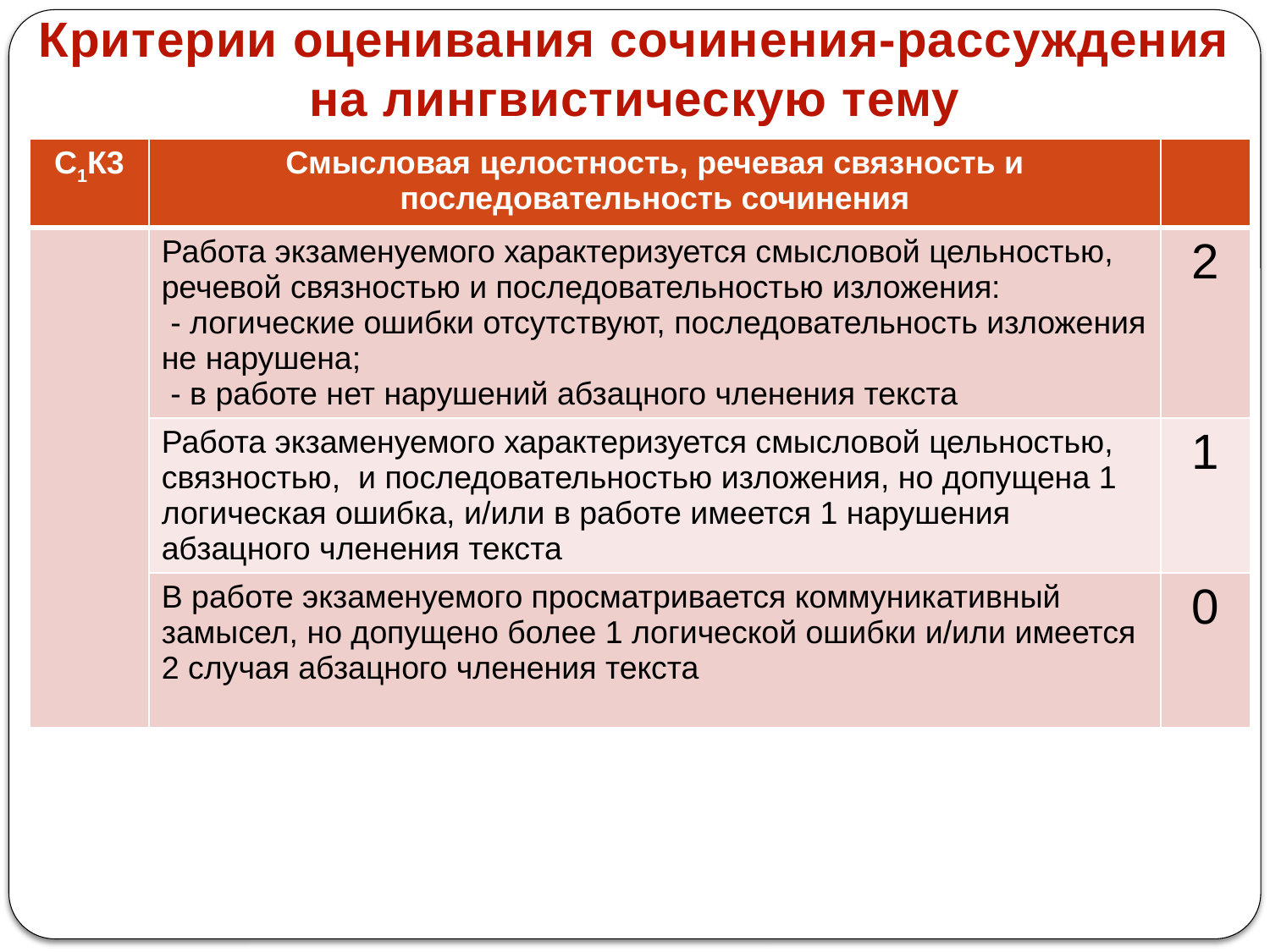

# Критерии оценивания сочинения-рассуждения на лингвистическую тему
| С1К3 | Смысловая целостность, речевая связность и последовательность сочинения |  |
| --- | --- | --- |
|  | Работа экзаменуемого характеризуется смысловой цельностью, речевой связностью и последовательностью изложения: - логические ошибки отсутствуют, последовательность изложения не нарушена; - в работе нет нарушений абзацного членения текста | 2 |
|  | Работа экзаменуемого характеризуется смысловой цельностью, связностью, и последовательностью изложения, но допущена 1 логическая ошибка, и/или в работе имеется 1 нарушения абзацного членения текста | 1 |
|  | В работе экзаменуемого просматривается коммуникативный замысел, но допущено более 1 логической ошибки и/или имеется 2 случая абзацного членения текста | 0 |